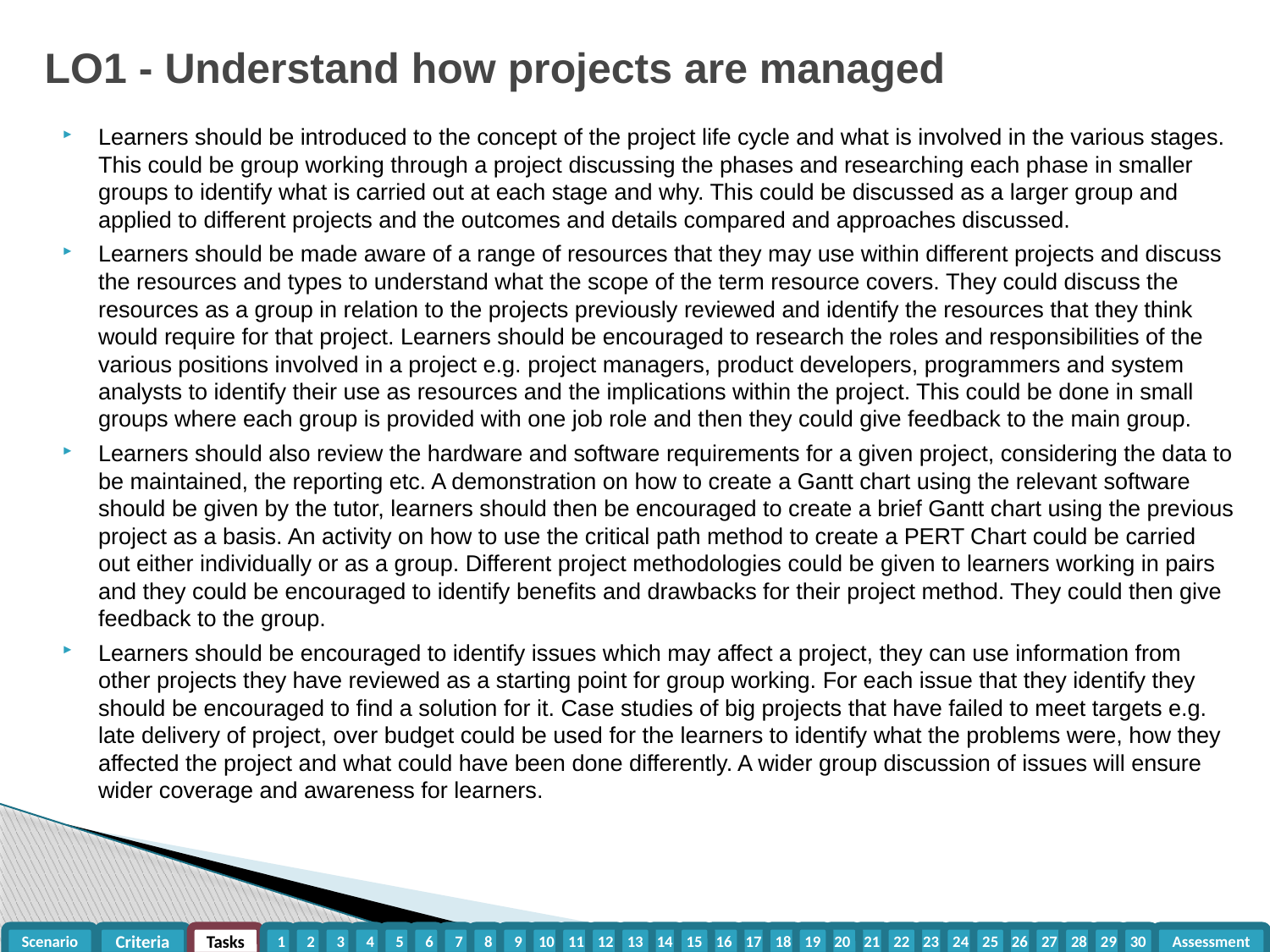

# LO1 - Understand how projects are managed
Learners should be introduced to the concept of the project life cycle and what is involved in the various stages. This could be group working through a project discussing the phases and researching each phase in smaller groups to identify what is carried out at each stage and why. This could be discussed as a larger group and applied to different projects and the outcomes and details compared and approaches discussed.
Learners should be made aware of a range of resources that they may use within different projects and discuss the resources and types to understand what the scope of the term resource covers. They could discuss the resources as a group in relation to the projects previously reviewed and identify the resources that they think would require for that project. Learners should be encouraged to research the roles and responsibilities of the various positions involved in a project e.g. project managers, product developers, programmers and system analysts to identify their use as resources and the implications within the project. This could be done in small groups where each group is provided with one job role and then they could give feedback to the main group.
Learners should also review the hardware and software requirements for a given project, considering the data to be maintained, the reporting etc. A demonstration on how to create a Gantt chart using the relevant software should be given by the tutor, learners should then be encouraged to create a brief Gantt chart using the previous project as a basis. An activity on how to use the critical path method to create a PERT Chart could be carried out either individually or as a group. Different project methodologies could be given to learners working in pairs and they could be encouraged to identify benefits and drawbacks for their project method. They could then give feedback to the group.
Learners should be encouraged to identify issues which may affect a project, they can use information from other projects they have reviewed as a starting point for group working. For each issue that they identify they should be encouraged to find a solution for it. Case studies of big projects that have failed to meet targets e.g. late delivery of project, over budget could be used for the learners to identify what the problems were, how they affected the project and what could have been done differently. A wider group discussion of issues will ensure wider coverage and awareness for learners.